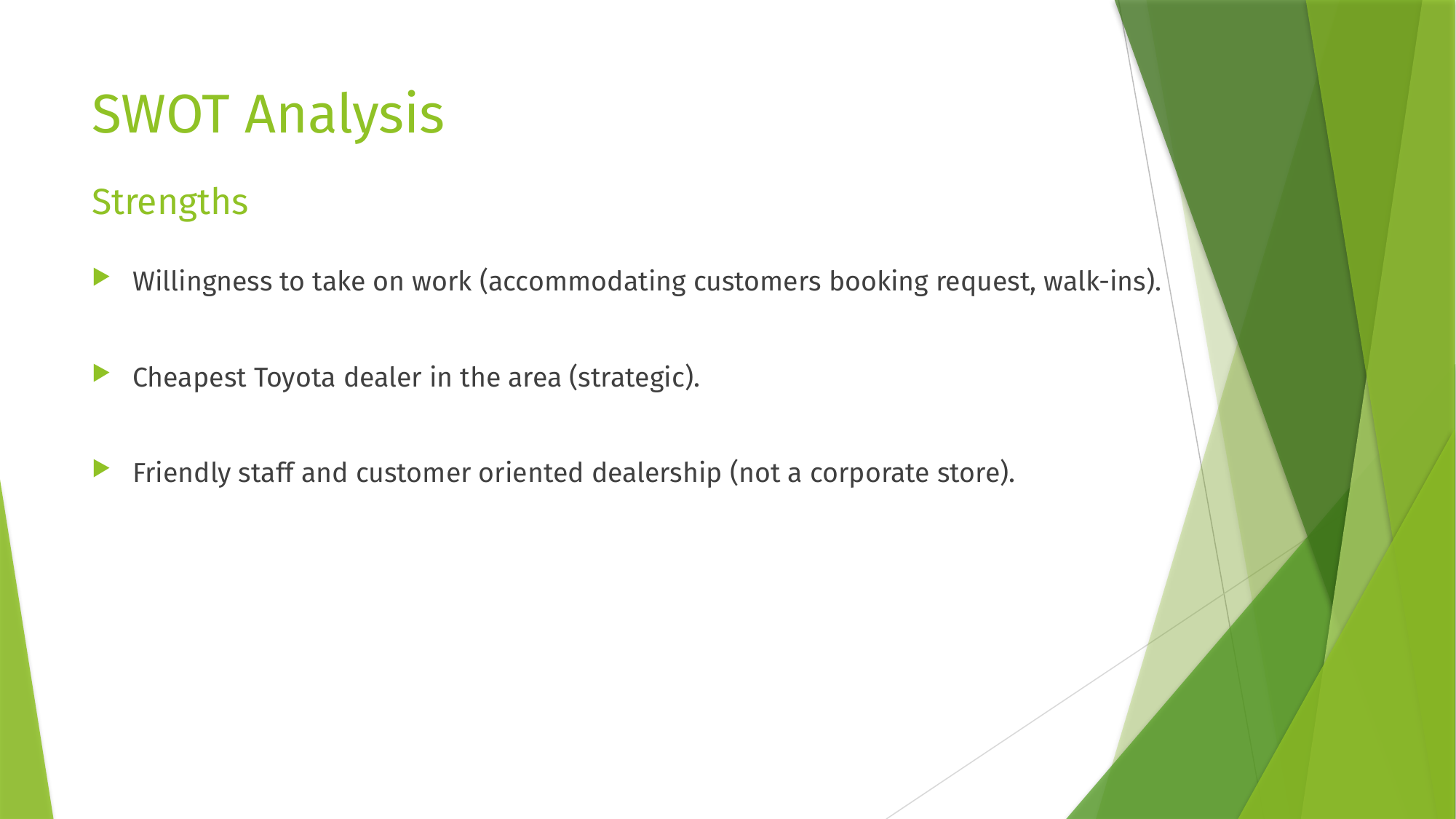

# SWOT Analysis
Strengths
Willingness to take on work (accommodating customers booking request, walk-ins).

Cheapest Toyota dealer in the area (strategic).

Friendly staff and customer oriented dealership (not a corporate store).